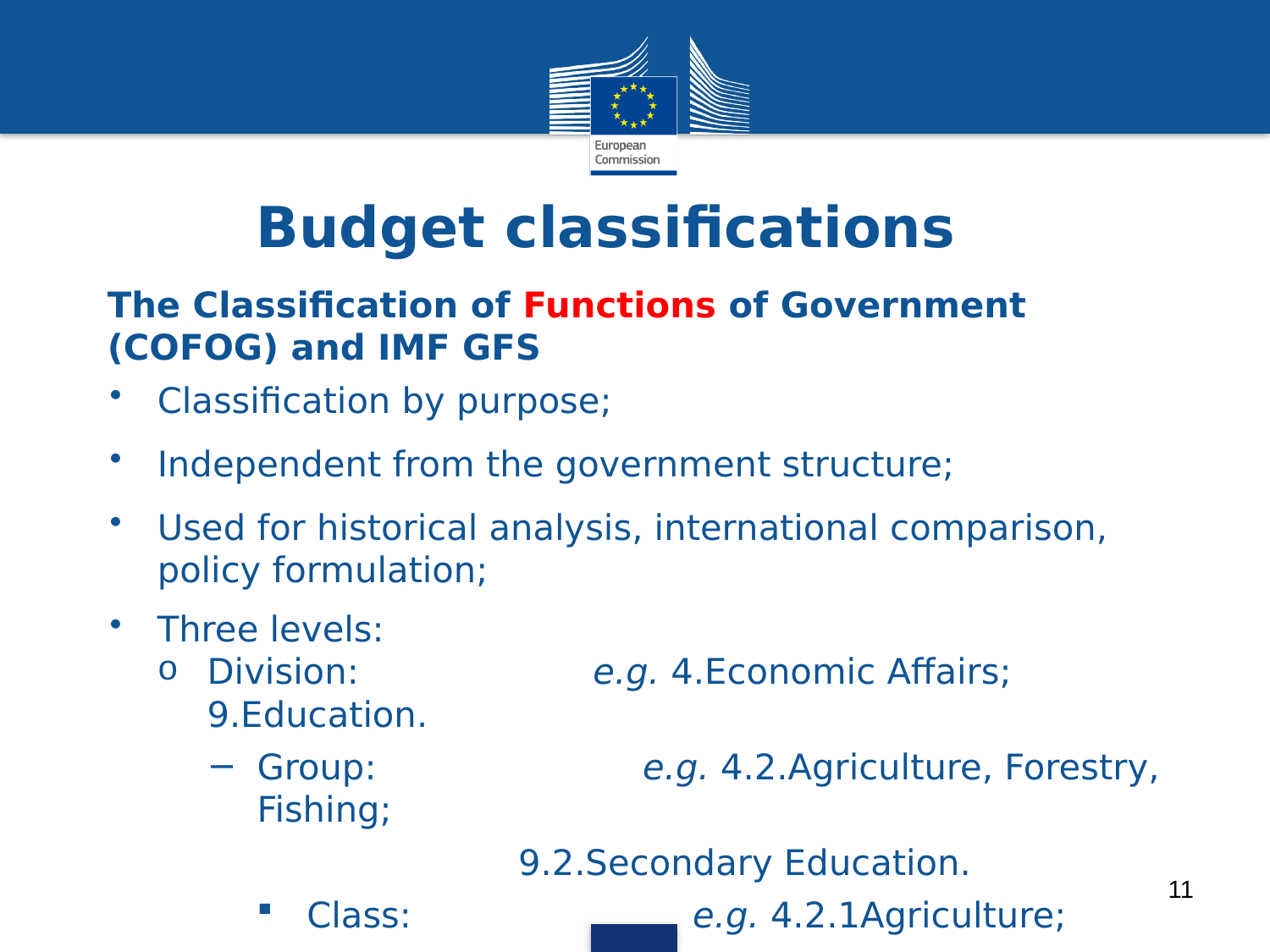

# Budget classifications
The Classification of Functions of Government (COFOG) and IMF GFS
Classification by purpose;
Independent from the government structure;
Used for historical analysis, international comparison, policy formulation;
Three levels:
Division: 	e.g. 4.Economic Affairs; 9.Education.
Group: 	e.g. 4.2.Agriculture, Forestry, Fishing;
9.2.Secondary Education.
Class: 	e.g. 4.2.1Agriculture;
9.2.1.Lower secondary education.
11